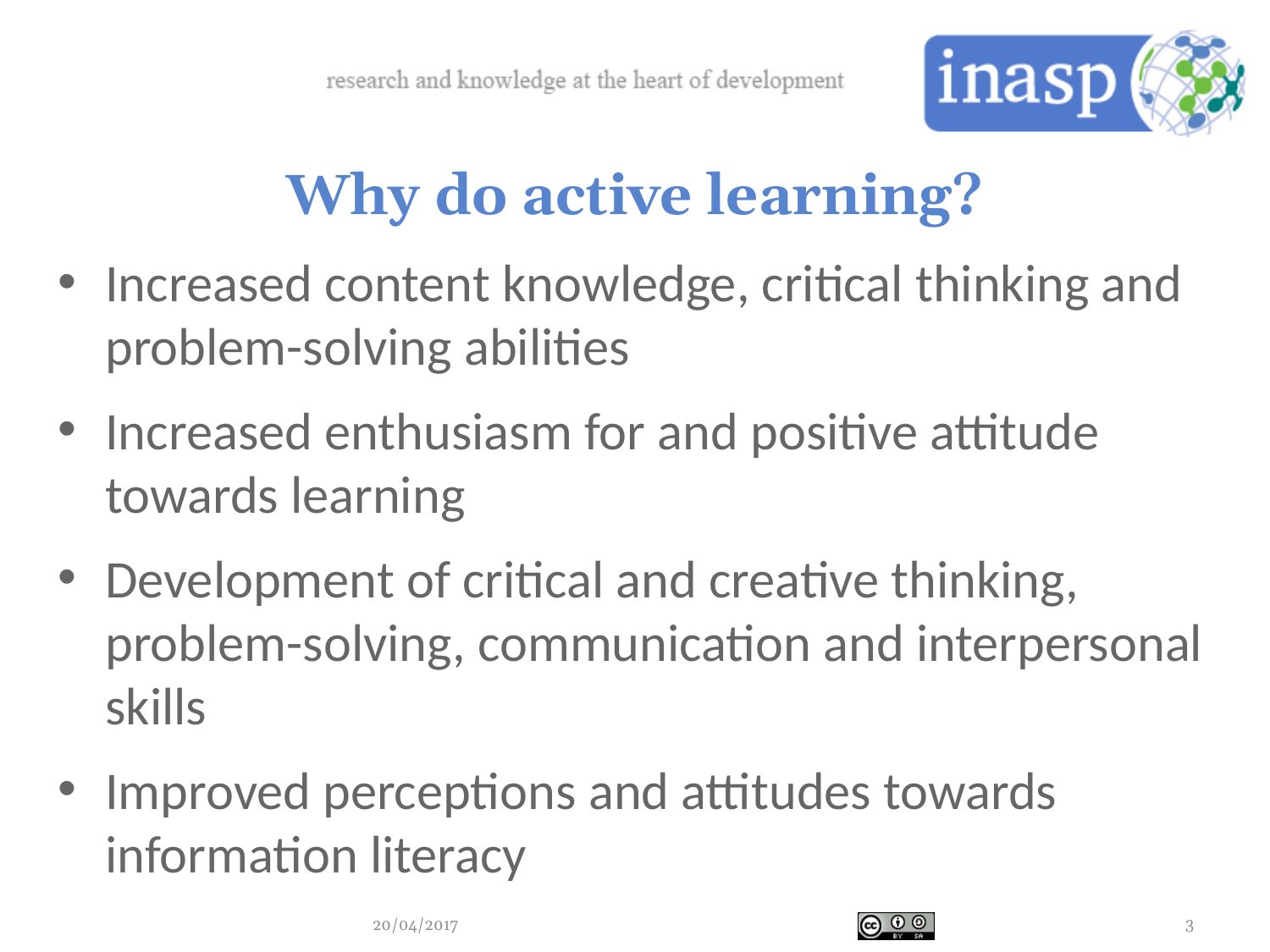

# Why do active learning?
Increased content knowledge, critical thinking and problem-solving abilities
Increased enthusiasm for and positive attitude towards learning
Development of critical and creative thinking, problem-solving, communication and interpersonal skills
Improved perceptions and attitudes towards information literacy
20/04/2017

3